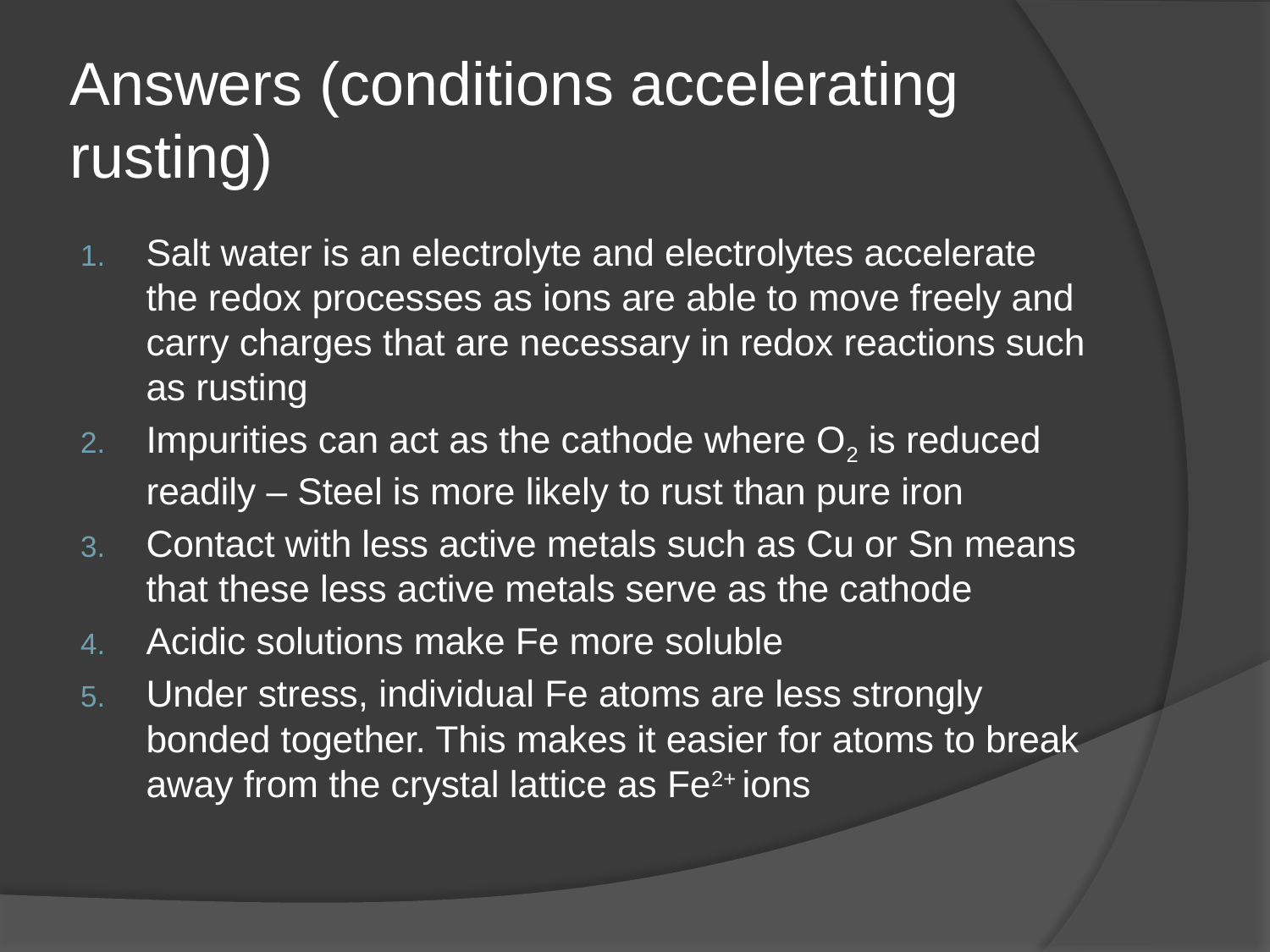

# Answers (conditions accelerating rusting)
Salt water is an electrolyte and electrolytes accelerate the redox processes as ions are able to move freely and carry charges that are necessary in redox reactions such as rusting
Impurities can act as the cathode where O2 is reduced readily – Steel is more likely to rust than pure iron
Contact with less active metals such as Cu or Sn means that these less active metals serve as the cathode
Acidic solutions make Fe more soluble
Under stress, individual Fe atoms are less strongly bonded together. This makes it easier for atoms to break away from the crystal lattice as Fe2+ ions